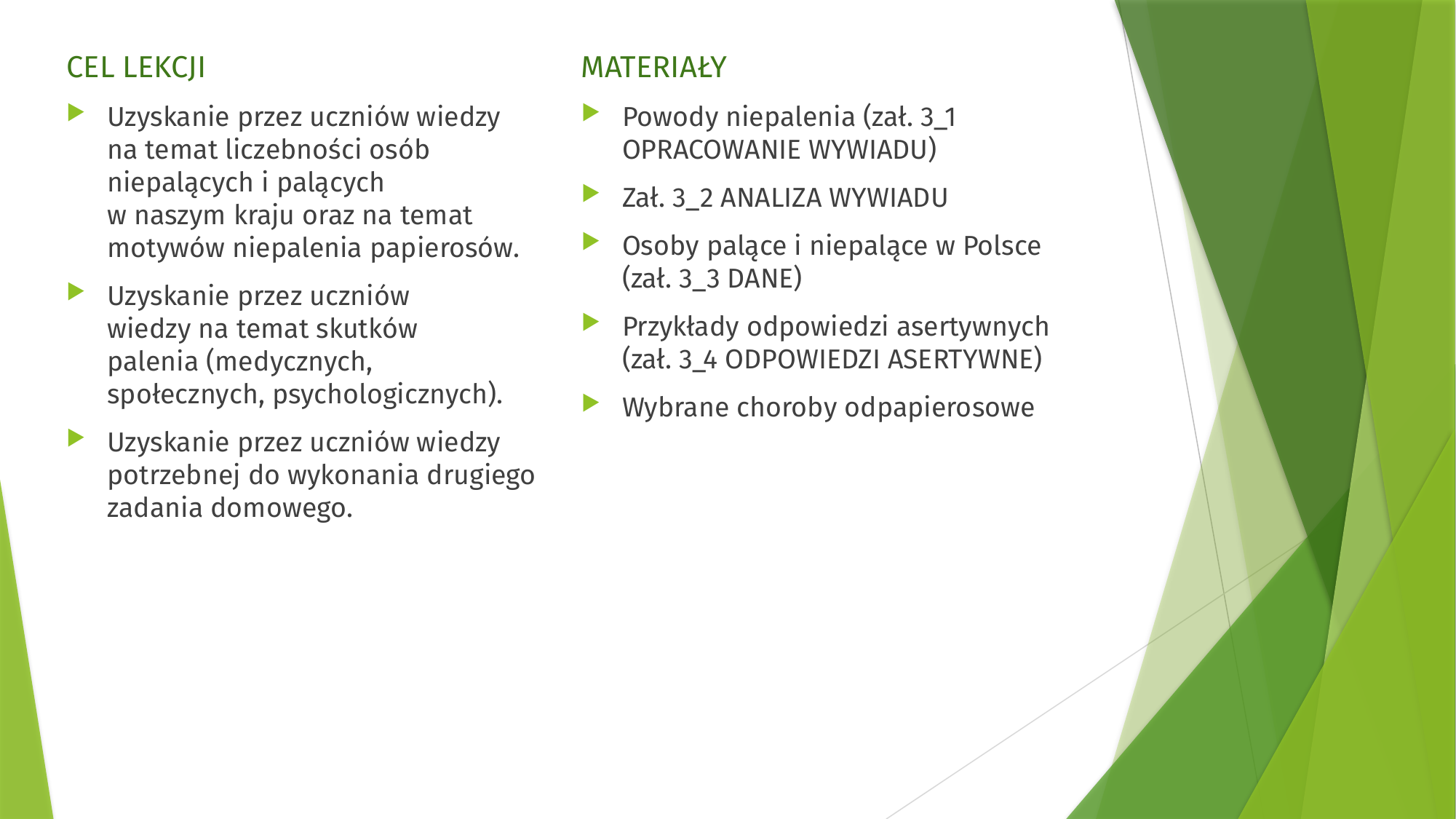

CEL LEKCJI
Uzyskanie przez uczniów wiedzy
na temat liczebności osób
niepalących i palących
w naszym kraju oraz na temat motywów niepalenia papierosów.
Uzyskanie przez uczniów
wiedzy na temat skutków
palenia (medycznych,
społecznych, psychologicznych).
Uzyskanie przez uczniów wiedzy potrzebnej do wykonania drugiego zadania domowego.

MATERIAŁY
Powody niepalenia (zał. 3_1 OPRACOWANIE WYWIADU)
Zał. 3_2 ANALIZA WYWIADU
Osoby palące i niepalące w Polsce (zał. 3_3 DANE)
Przykłady odpowiedzi asertywnych (zał. 3_4 ODPOWIEDZI ASERTYWNE)
Wybrane choroby odpapierosowe